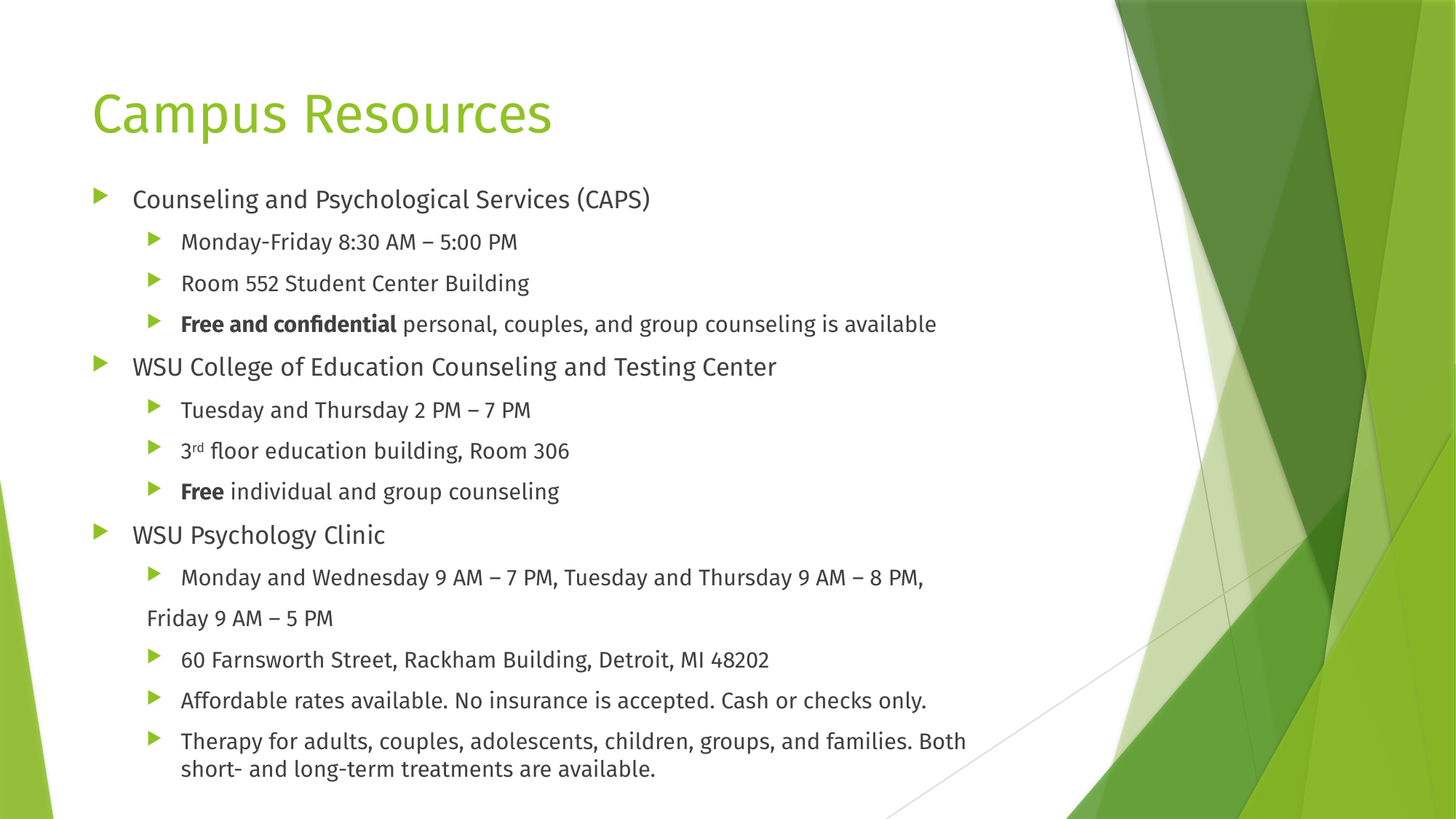

# Campus Resources
Counseling and Psychological Services (CAPS)
Monday-Friday 8:30 AM – 5:00 PM
Room 552 Student Center Building
Free and confidential personal, couples, and group counseling is available
WSU College of Education Counseling and Testing Center
Tuesday and Thursday 2 PM – 7 PM
3rd floor education building, Room 306
Free individual and group counseling
WSU Psychology Clinic
Monday and Wednesday 9 AM – 7 PM, Tuesday and Thursday 9 AM – 8 PM,
	Friday 9 AM – 5 PM
60 Farnsworth Street, Rackham Building, Detroit, MI 48202
Affordable rates available. No insurance is accepted. Cash or checks only.
Therapy for adults, couples, adolescents, children, groups, and families. Both short- and long-term treatments are available.